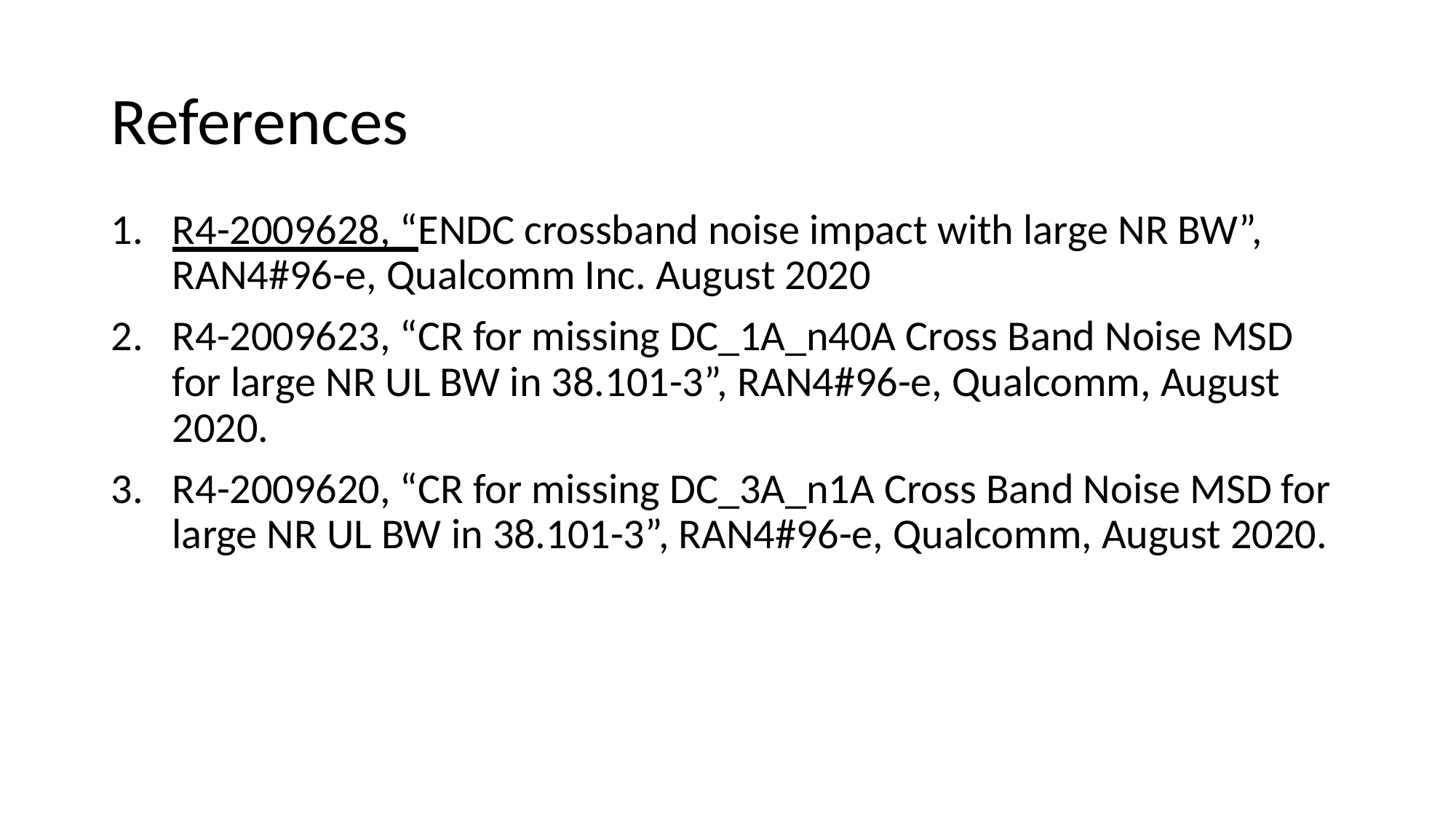

# References
R4-2009628, “ENDC crossband noise impact with large NR BW”, RAN4#96-e, Qualcomm Inc. August 2020
R4-2009623, “CR for missing DC_1A_n40A Cross Band Noise MSD for large NR UL BW in 38.101-3”, RAN4#96-e, Qualcomm, August 2020.
R4-2009620, “CR for missing DC_3A_n1A Cross Band Noise MSD for large NR UL BW in 38.101-3”, RAN4#96-e, Qualcomm, August 2020.